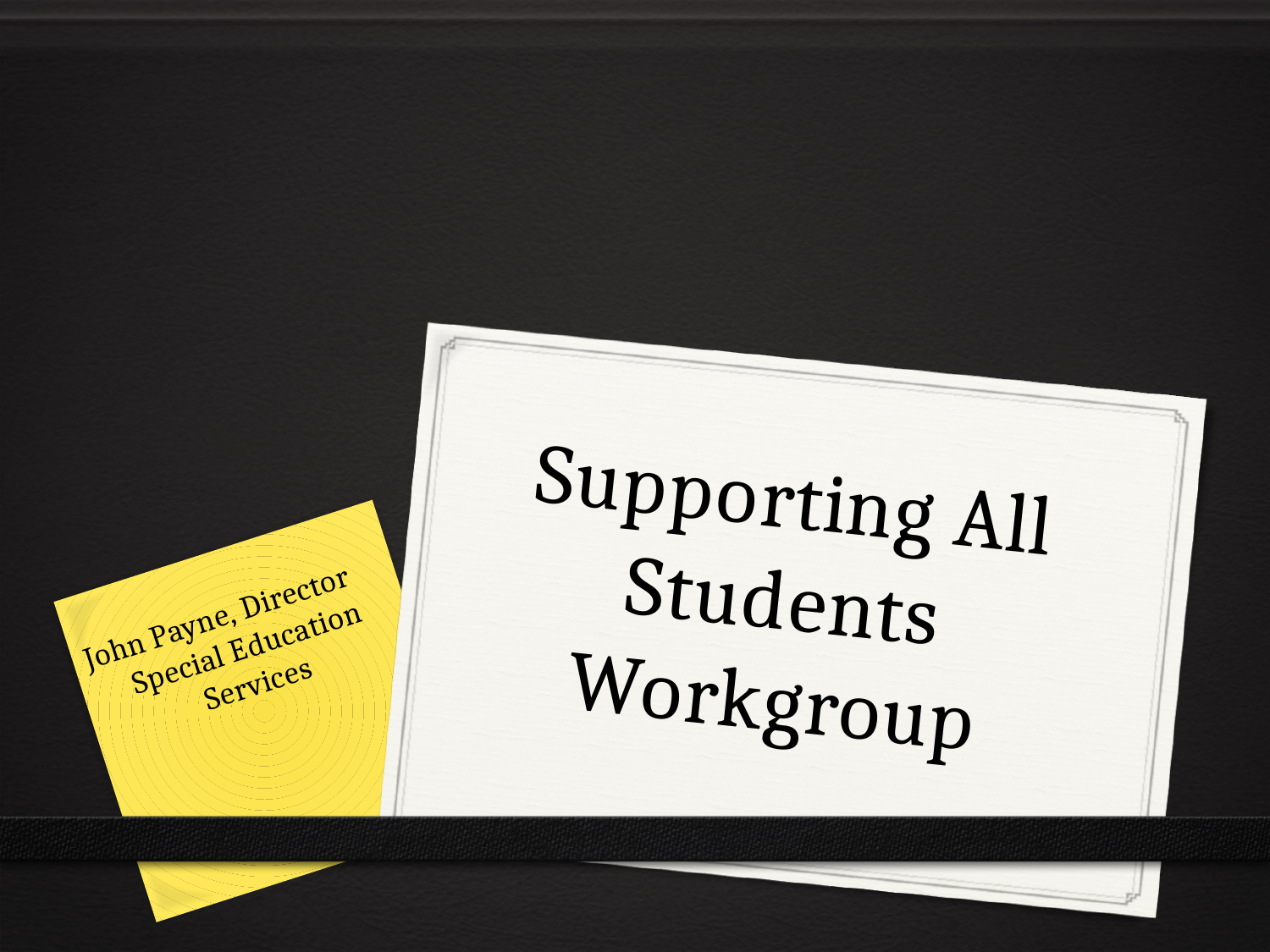

# Supporting All Students Workgroup

John Payne, Director
Special Education Services